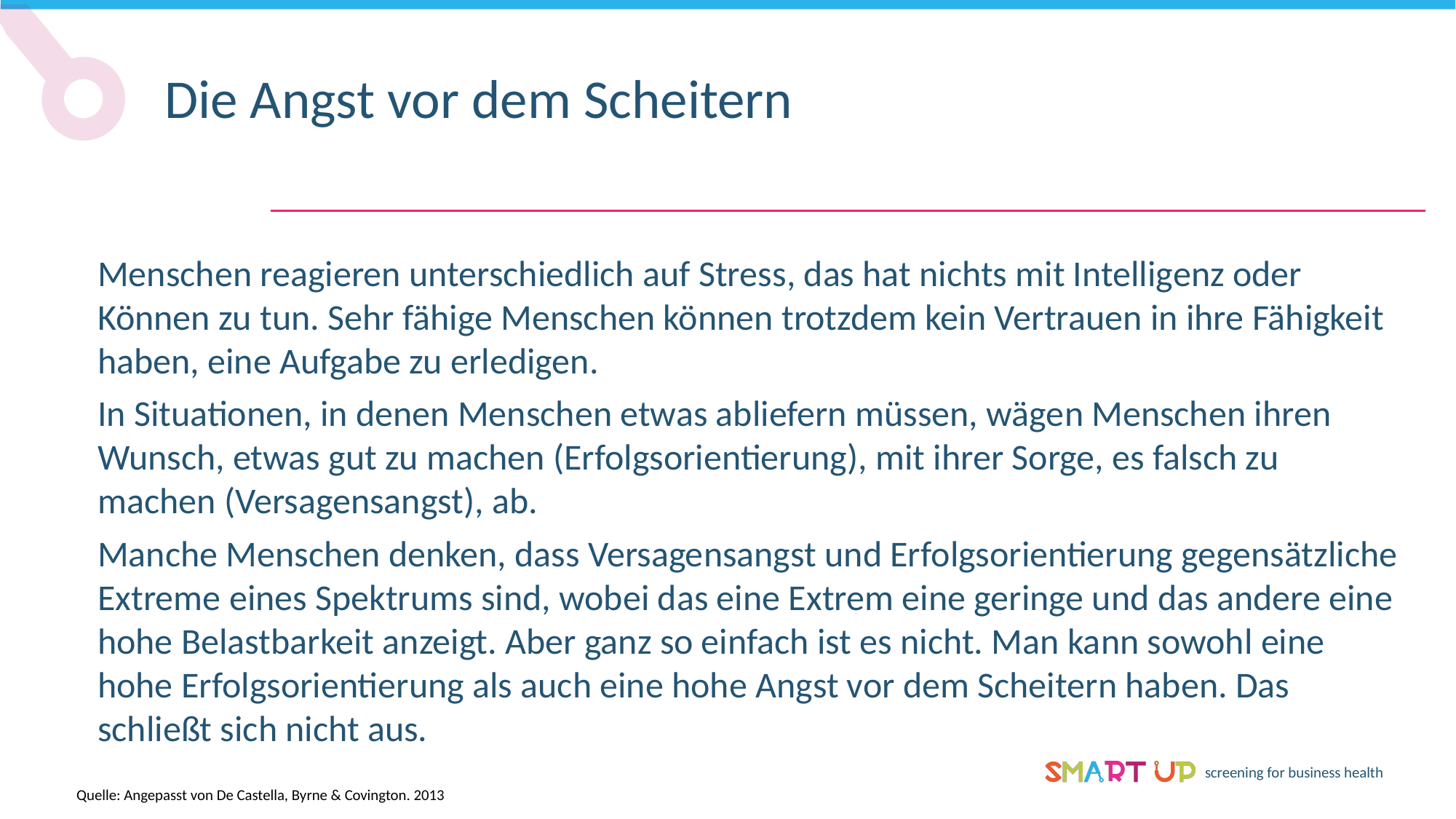

Die Angst vor dem Scheitern
Menschen reagieren unterschiedlich auf Stress, das hat nichts mit Intelligenz oder Können zu tun. Sehr fähige Menschen können trotzdem kein Vertrauen in ihre Fähigkeit haben, eine Aufgabe zu erledigen.
In Situationen, in denen Menschen etwas abliefern müssen, wägen Menschen ihren Wunsch, etwas gut zu machen (Erfolgsorientierung), mit ihrer Sorge, es falsch zu machen (Versagensangst), ab.
Manche Menschen denken, dass Versagensangst und Erfolgsorientierung gegensätzliche Extreme eines Spektrums sind, wobei das eine Extrem eine geringe und das andere eine hohe Belastbarkeit anzeigt. Aber ganz so einfach ist es nicht. Man kann sowohl eine hohe Erfolgsorientierung als auch eine hohe Angst vor dem Scheitern haben. Das schließt sich nicht aus.
Quelle: Angepasst von De Castella, Byrne & Covington. 2013